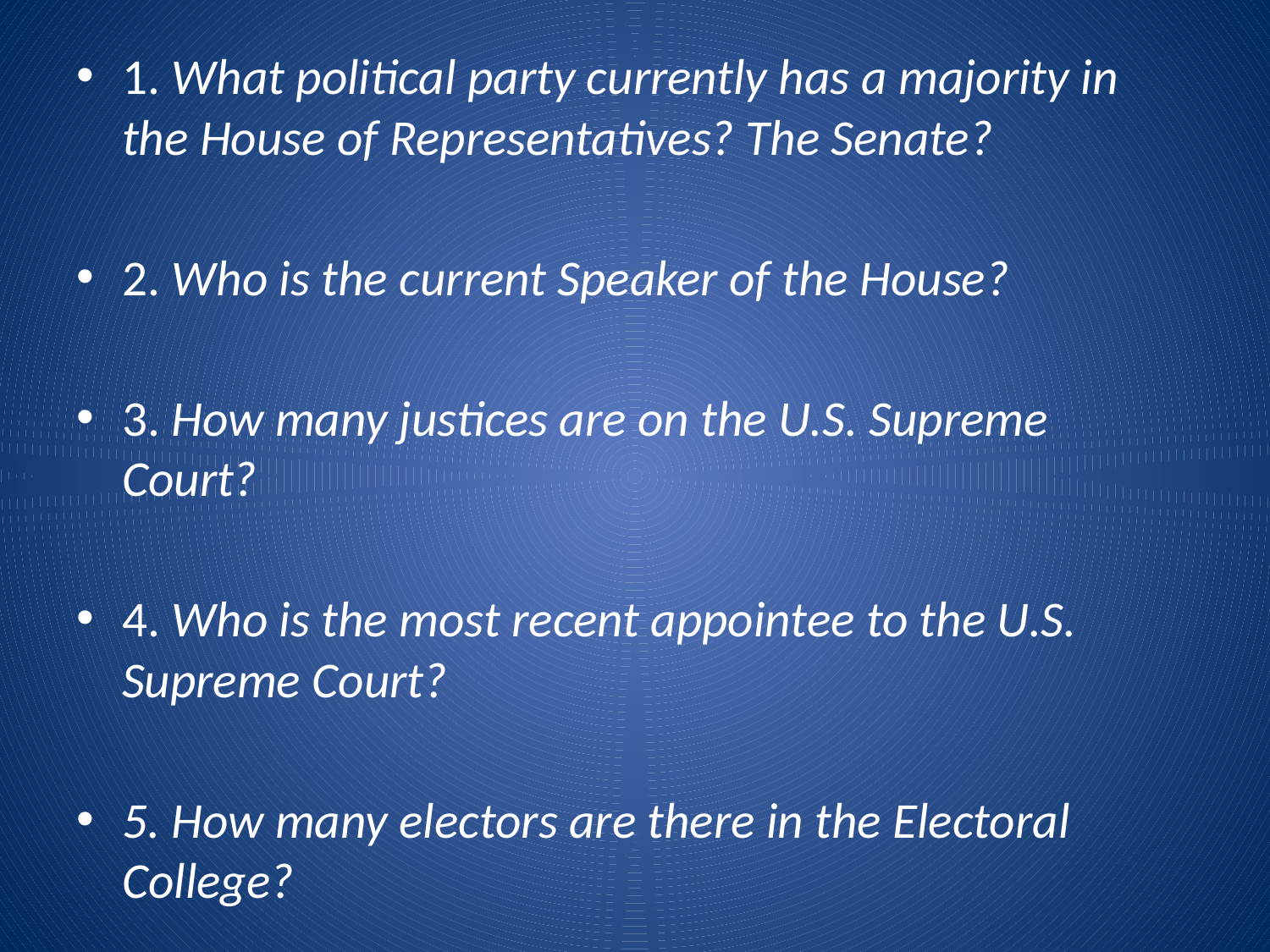

#
1. What political party currently has a majority in the House of Representatives? The Senate?

2. Who is the current Speaker of the House?

3. How many justices are on the U.S. Supreme Court?

4. Who is the most recent appointee to the U.S. Supreme Court?

5. How many electors are there in the Electoral College?